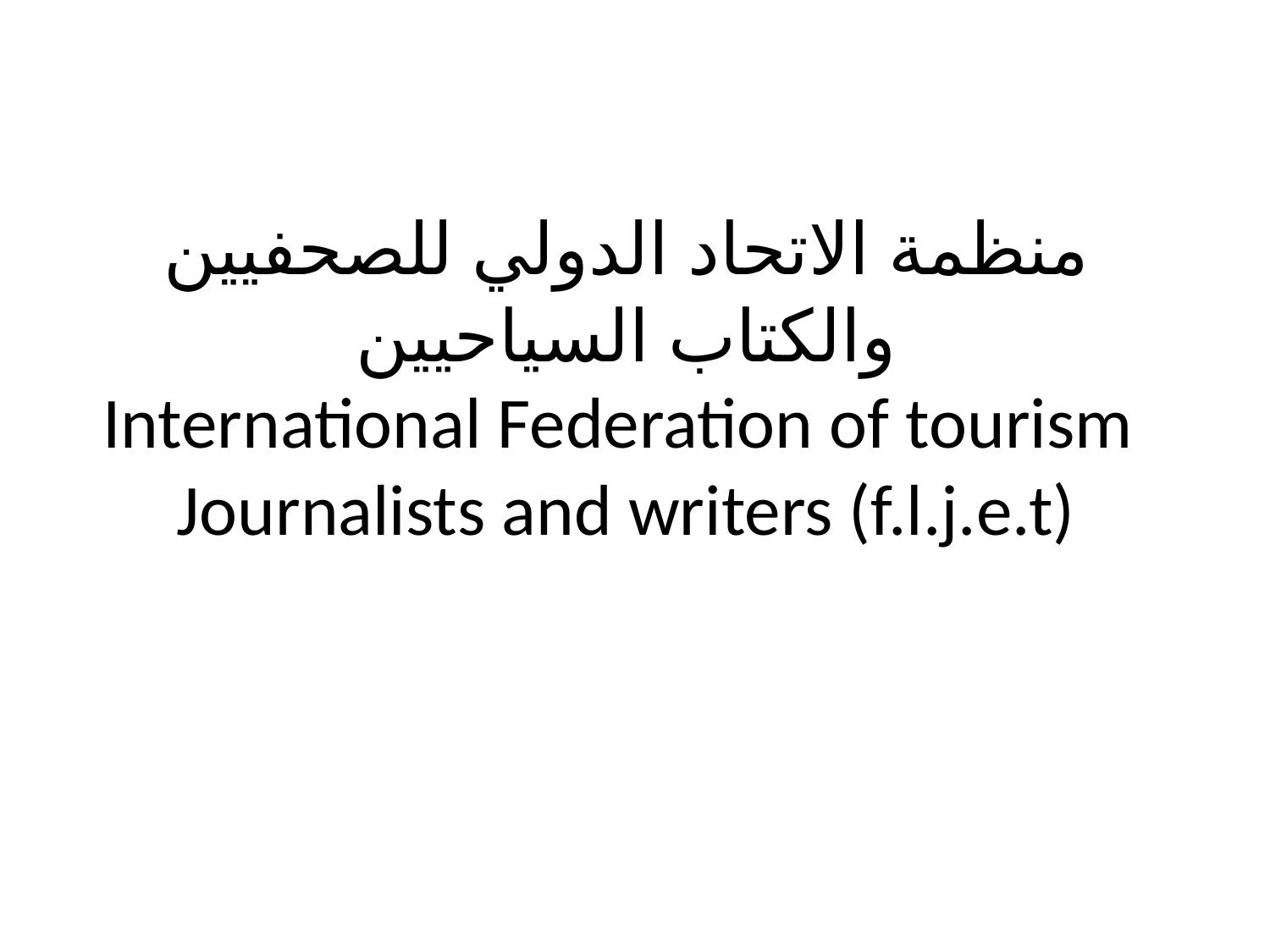

# منظمة الاتحاد الدولي للصحفيين والكتاب السياحيين International Federation of tourism  Journalists and writers (f.l.j.e.t)